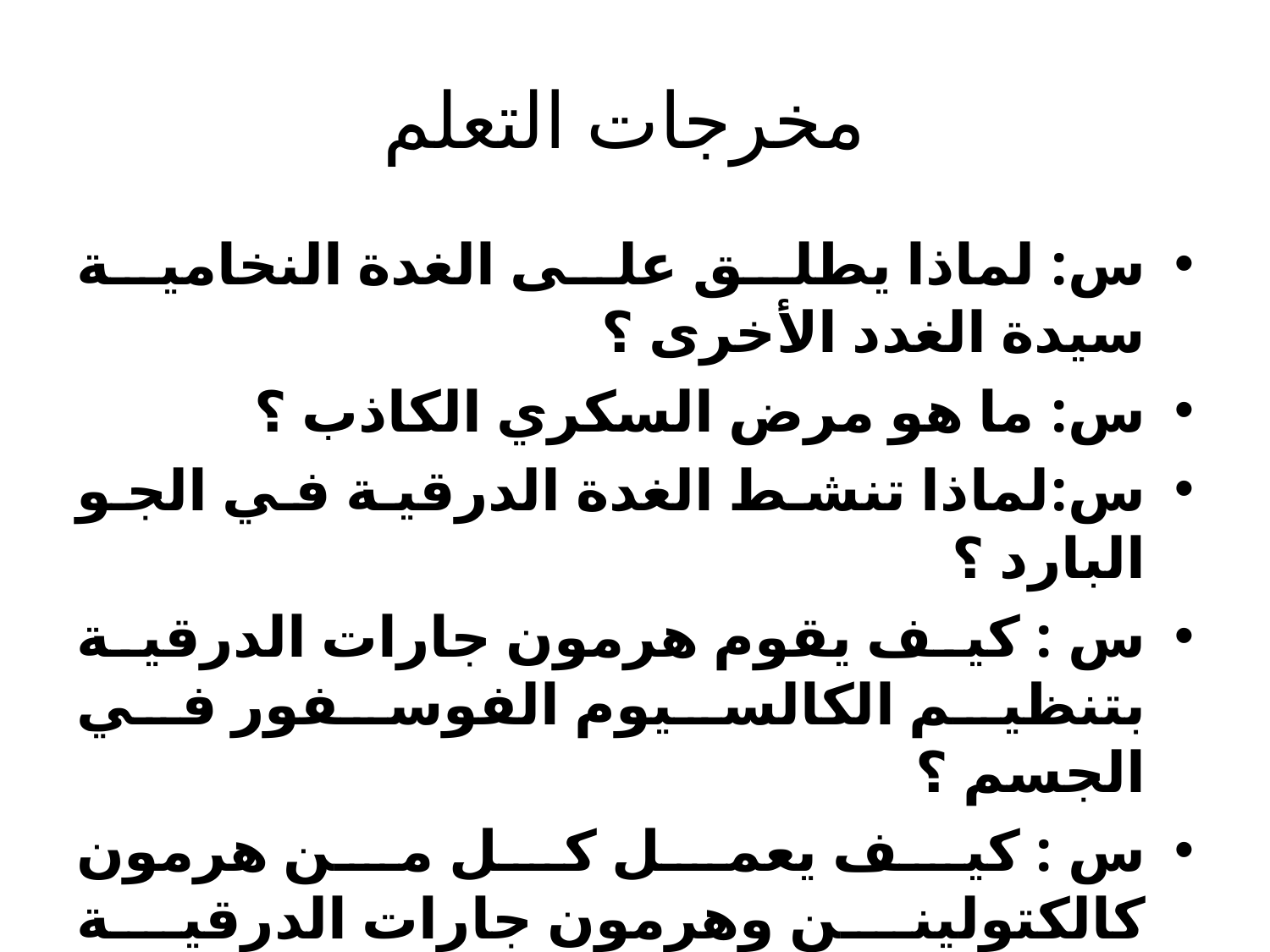

# مخرجات التعلم
س: لماذا يطلق على الغدة النخامية سيدة الغدد الأخرى ؟
س: ما هو مرض السكري الكاذب ؟
س:لماذا تنشط الغدة الدرقية في الجو البارد ؟
س : كيف يقوم هرمون جارات الدرقية بتنظيم الكالسيوم الفوسفور في الجسم ؟
س : كيف يعمل كل من هرمون كالكتولينن وهرمون جارات الدرقية للحفاظ على مستوى الكالسيوم في الدم ؟
س : كيف يزيد الجلوكاجون تركيز الجلوكوز في الدم ؟